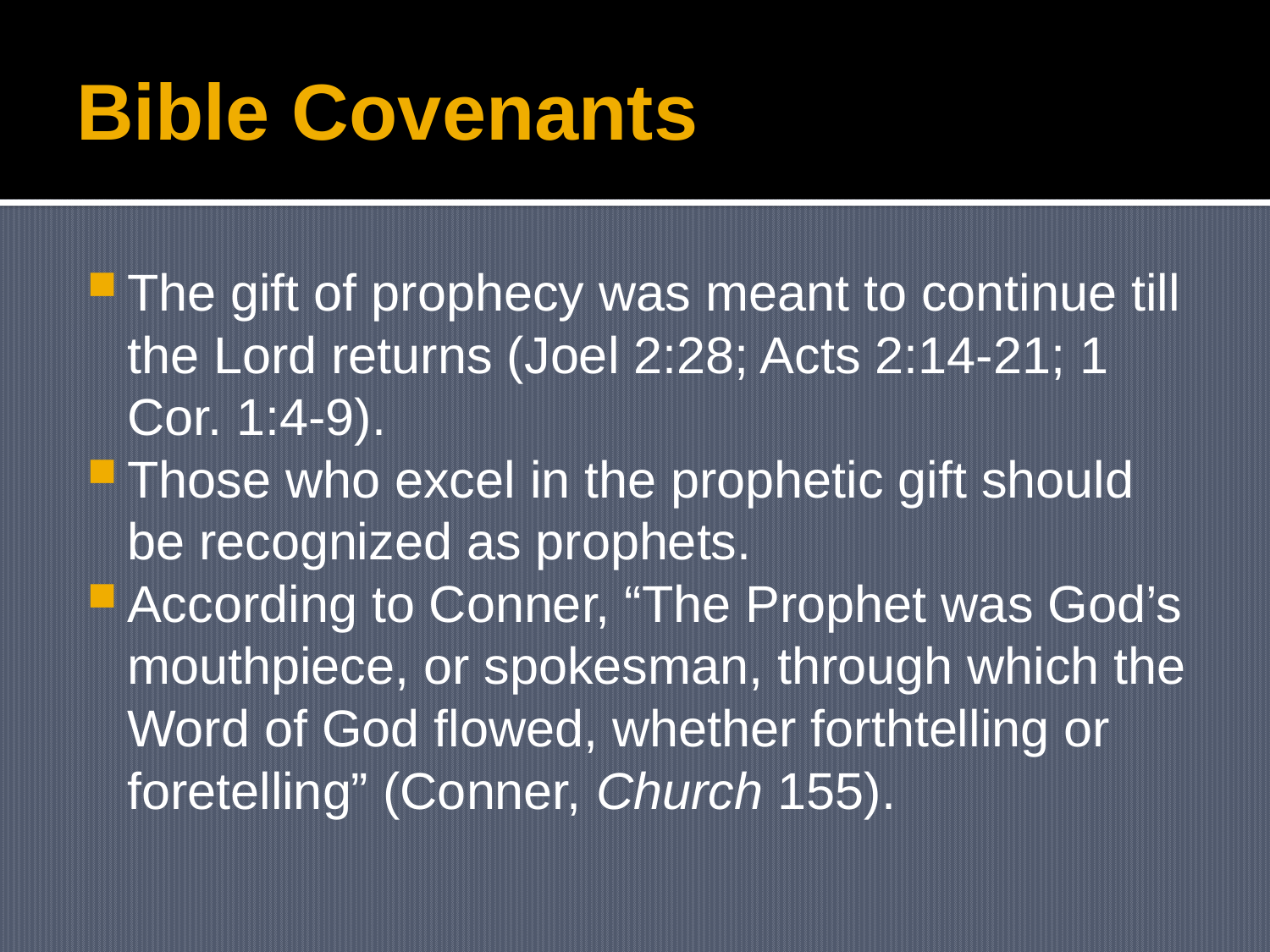

# Bible Covenants
The gift of prophecy was meant to continue till the Lord returns (Joel 2:28; Acts 2:14-21; 1 Cor. 1:4-9).
Those who excel in the prophetic gift should be recognized as prophets.
According to Conner, “The Prophet was God’s mouthpiece, or spokesman, through which the Word of God flowed, whether forthtelling or foretelling” (Conner, Church 155).